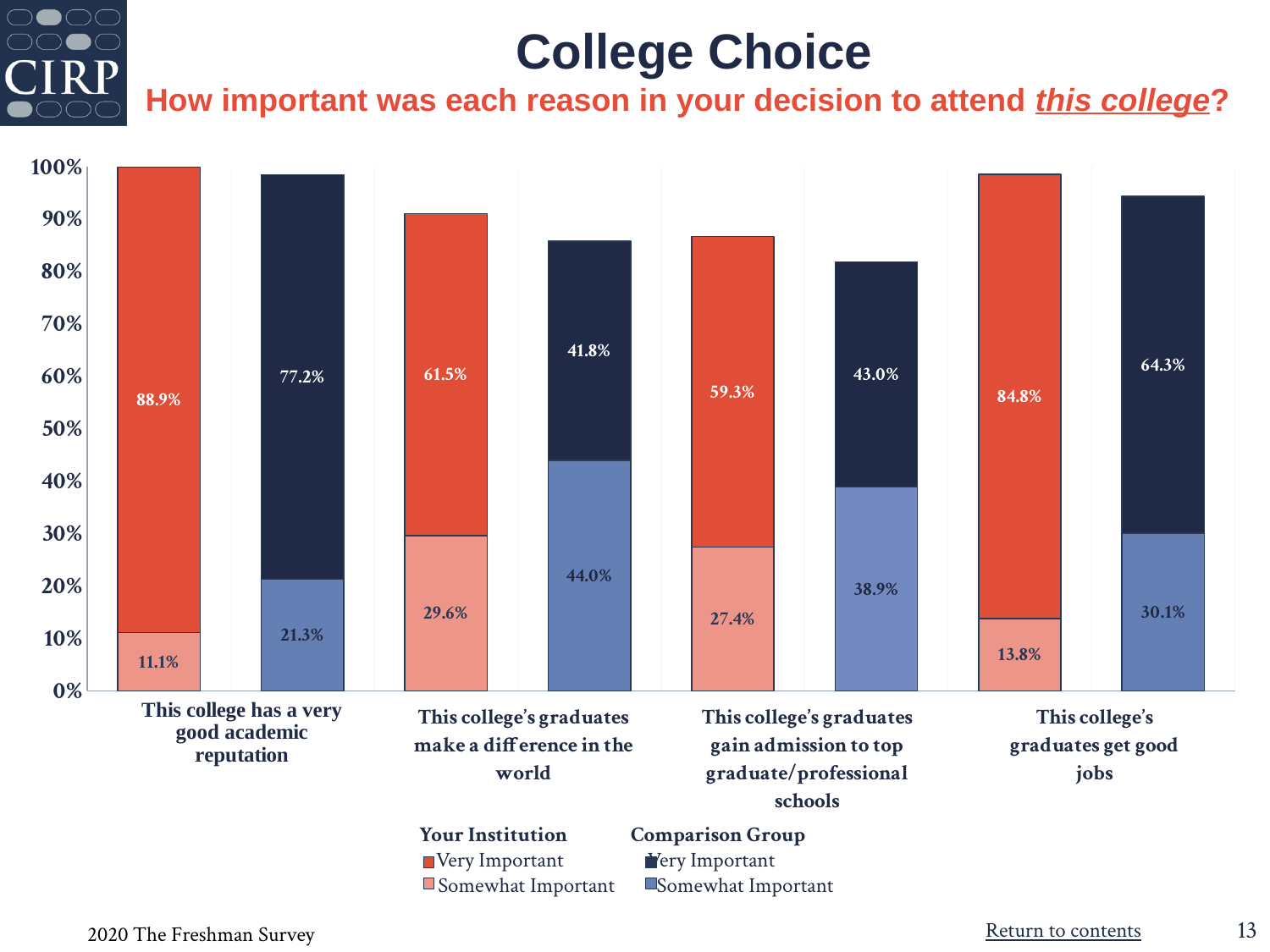

# College Choice How important was each reason in your decision to attend this college?

### Chart

| Category | Somewhat Important | Very Important |
|---|---|---|
| Your Institution | 0.111 | 0.889 |
| Comparison Group | 0.213 | 0.772 |
| Your Institution | 0.296 | 0.615 |
| Comparison Group | 0.44 | 0.418 |
| Your Institution | 0.274 | 0.593 |
| Comparison Group | 0.389 | 0.43 |
| Your Institution | 0.138 | 0.848 |
| Comparison Group | 0.301 | 0.643 |
 Your Institution               Comparison Group
     Very Important                  Very Important
     Somewhat Important         Somewhat Important

2020 The Freshman Survey
Return to contents
13